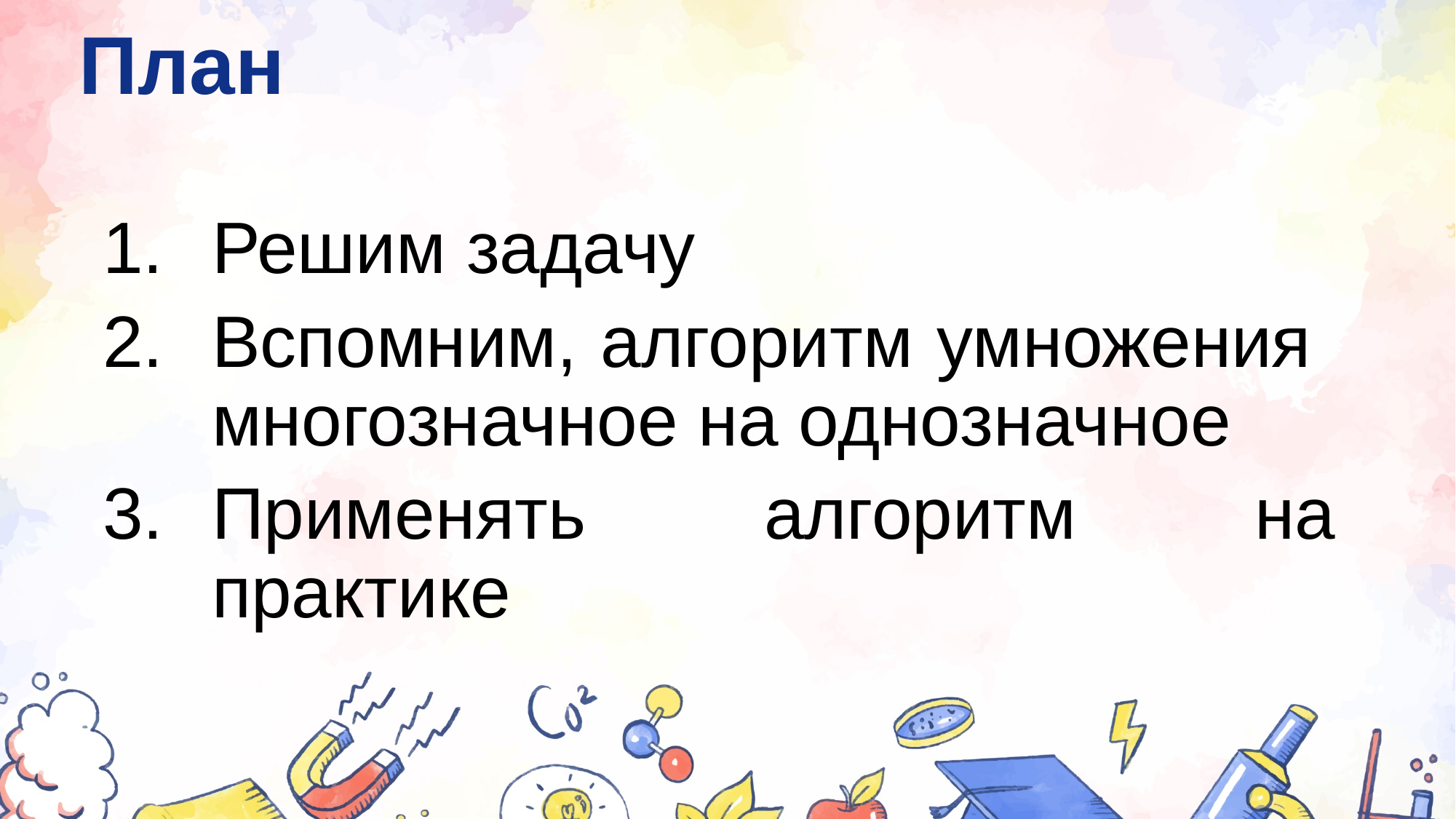

# План

Решим задачу
Вспомним, алгоритм умножения  многозначное на однозначное
Применять алгоритм на практике